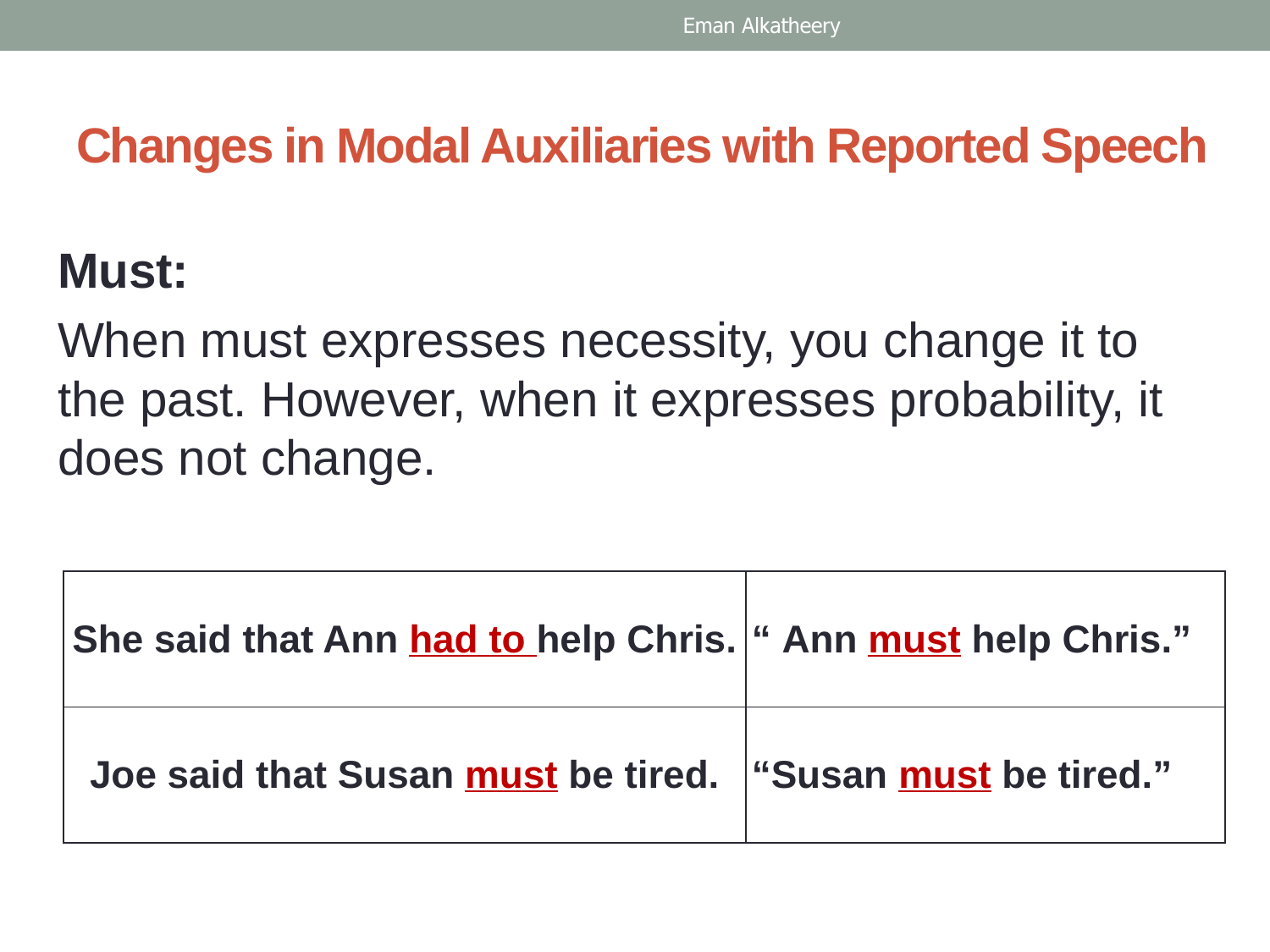

Eman Alkatheery
# Changes in Modal Auxiliaries with Reported Speech
Must:
When must expresses necessity, you change it to the past. However, when it expresses probability, it does not change.
| She said that Ann had to help Chris. | “ Ann must help Chris.” |
| --- | --- |
| Joe said that Susan must be tired. | “Susan must be tired.” |